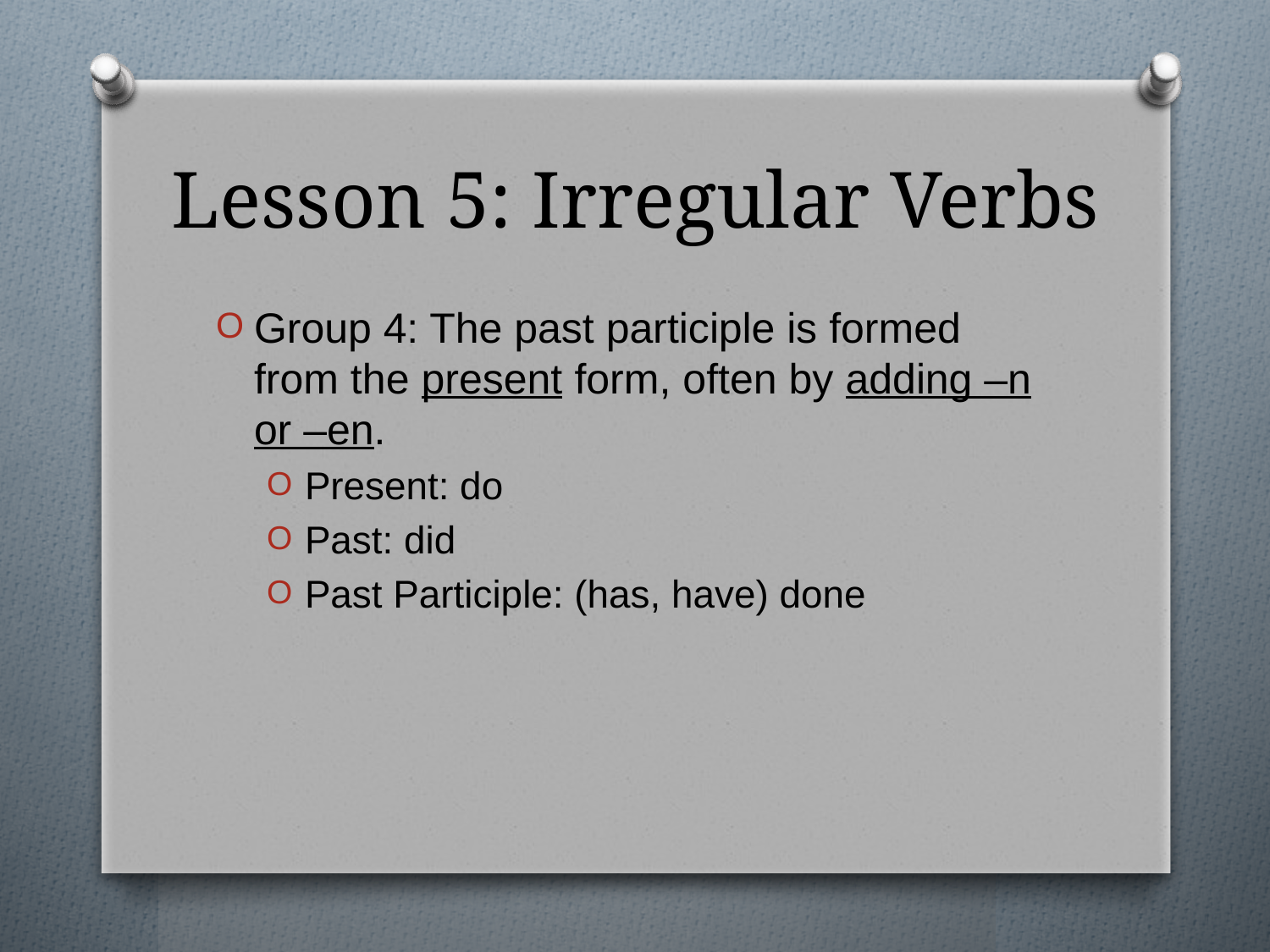

# Lesson 5: Irregular Verbs
Group 4: The past participle is formed from the present form, often by adding –n or –en.
Present: do
Past: did
Past Participle: (has, have) done